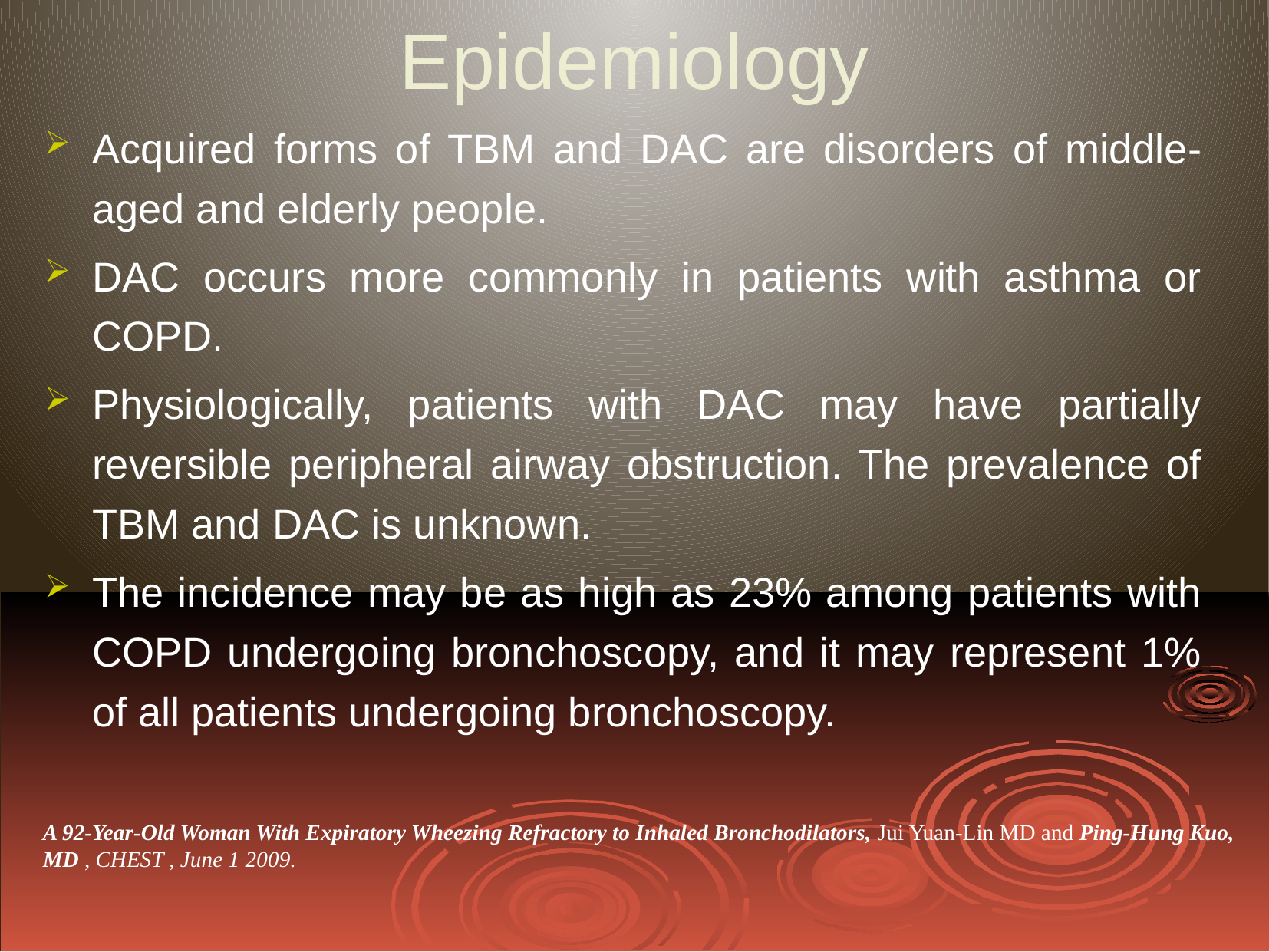

# Epidemiology
Acquired forms of TBM and DAC are disorders of middle-aged and elderly people.
DAC occurs more commonly in patients with asthma or COPD.
Physiologically, patients with DAC may have partially reversible peripheral airway obstruction. The prevalence of TBM and DAC is unknown.
The incidence may be as high as 23% among patients with COPD undergoing bronchoscopy, and it may represent 1% of all patients undergoing bronchoscopy.
A 92-Year-Old Woman With Expiratory Wheezing Refractory to Inhaled Bronchodilators, Jui Yuan-Lin MD and Ping-Hung Kuo,
MD , CHEST , June 1 2009.